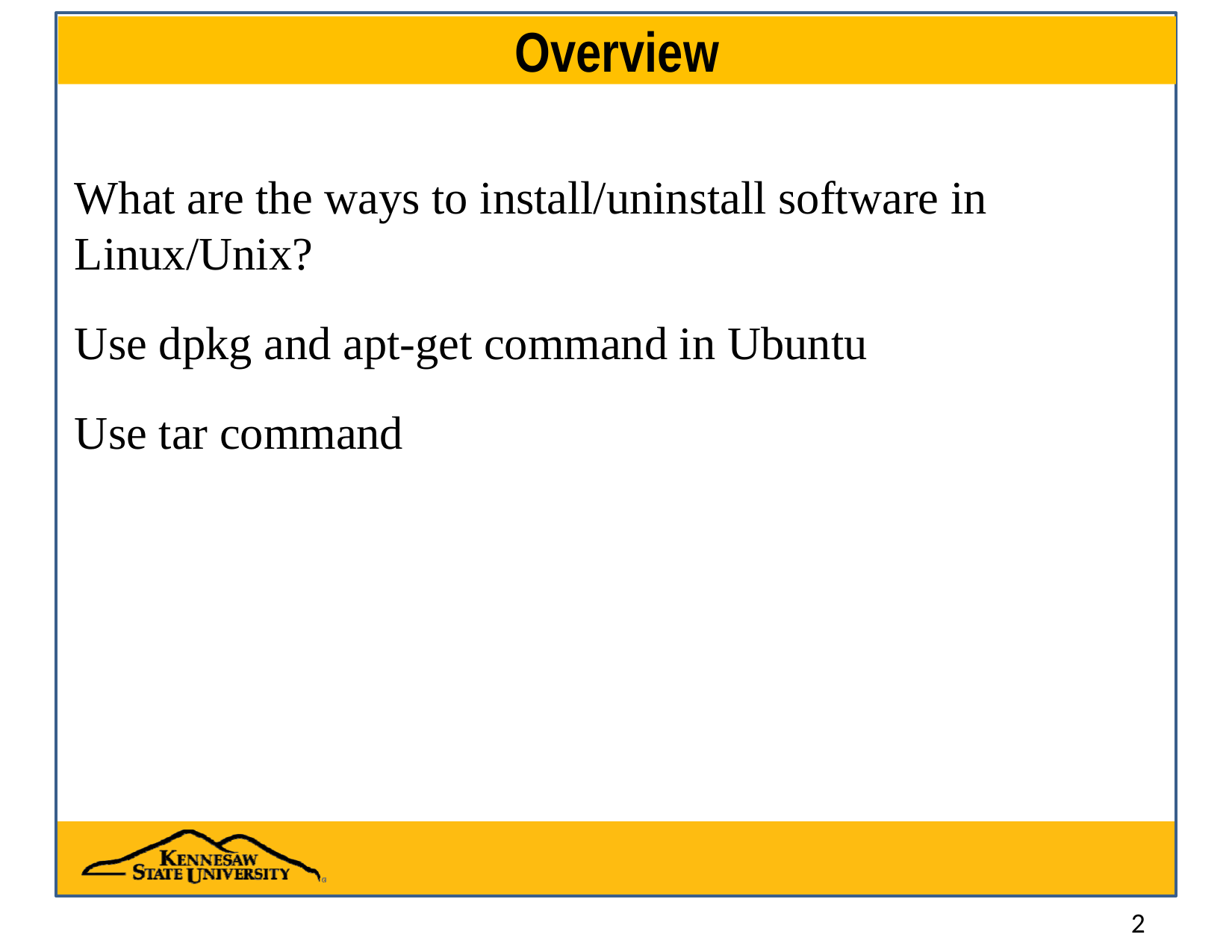

# Overview
What are the ways to install/uninstall software in Linux/Unix?

Use dpkg and apt-get command in Ubuntu

Use tar command